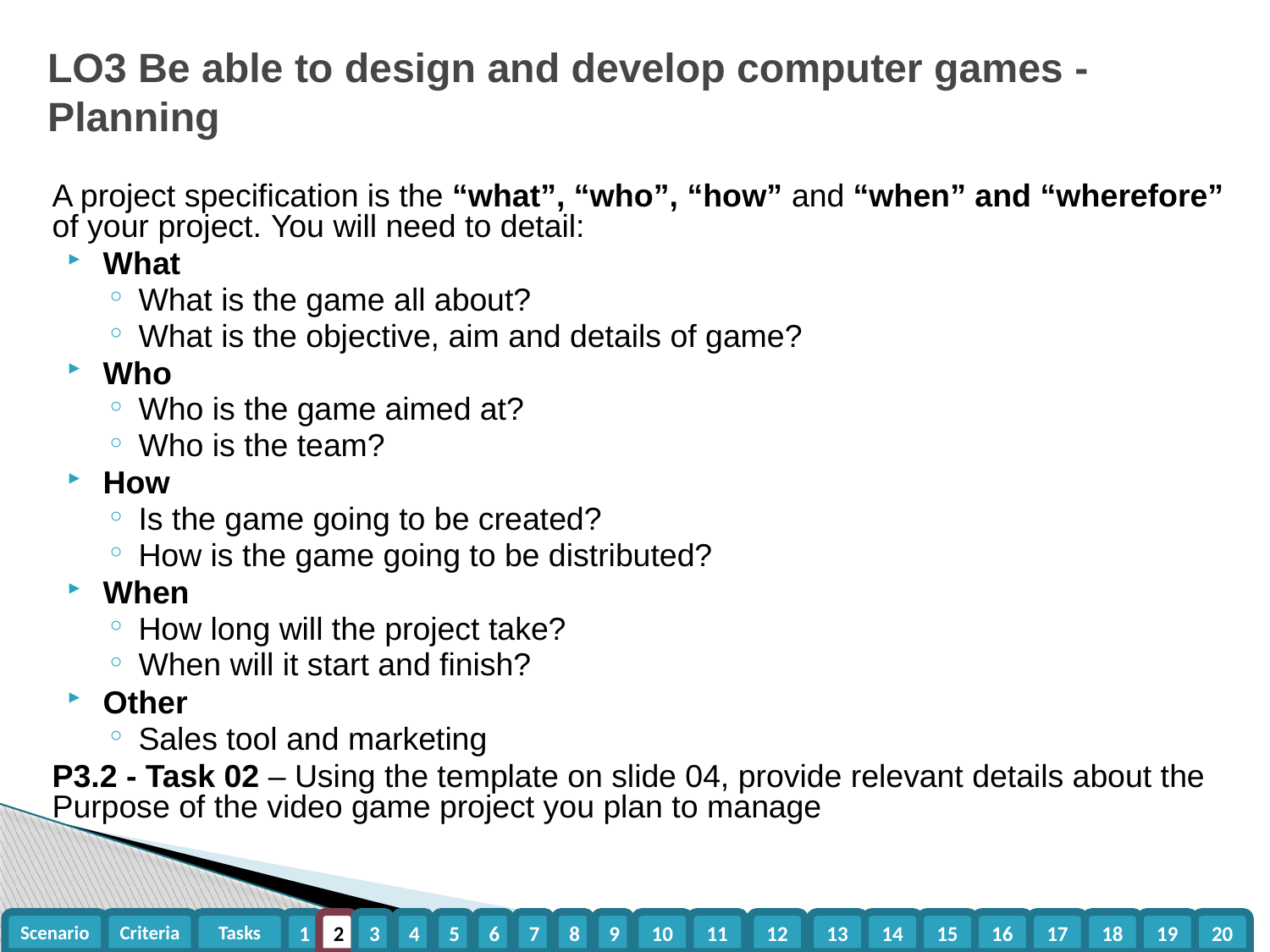

# LO3 Be able to design and develop computer games - Planning
A project specification is the “what”, “who”, “how” and “when” and “wherefore” of your project. You will need to detail:
What
What is the game all about?
What is the objective, aim and details of game?
Who
Who is the game aimed at?
Who is the team?
How
Is the game going to be created?
How is the game going to be distributed?
When
How long will the project take?
When will it start and finish?
Other
Sales tool and marketing
P3.2 - Task 02 – Using the template on slide 04, provide relevant details about the Purpose of the video game project you plan to manage
Scenario
Criteria
Tasks
1
2
3
4
5
6
7
8
9
10
11
12
13
14
15
16
17
18
19
20